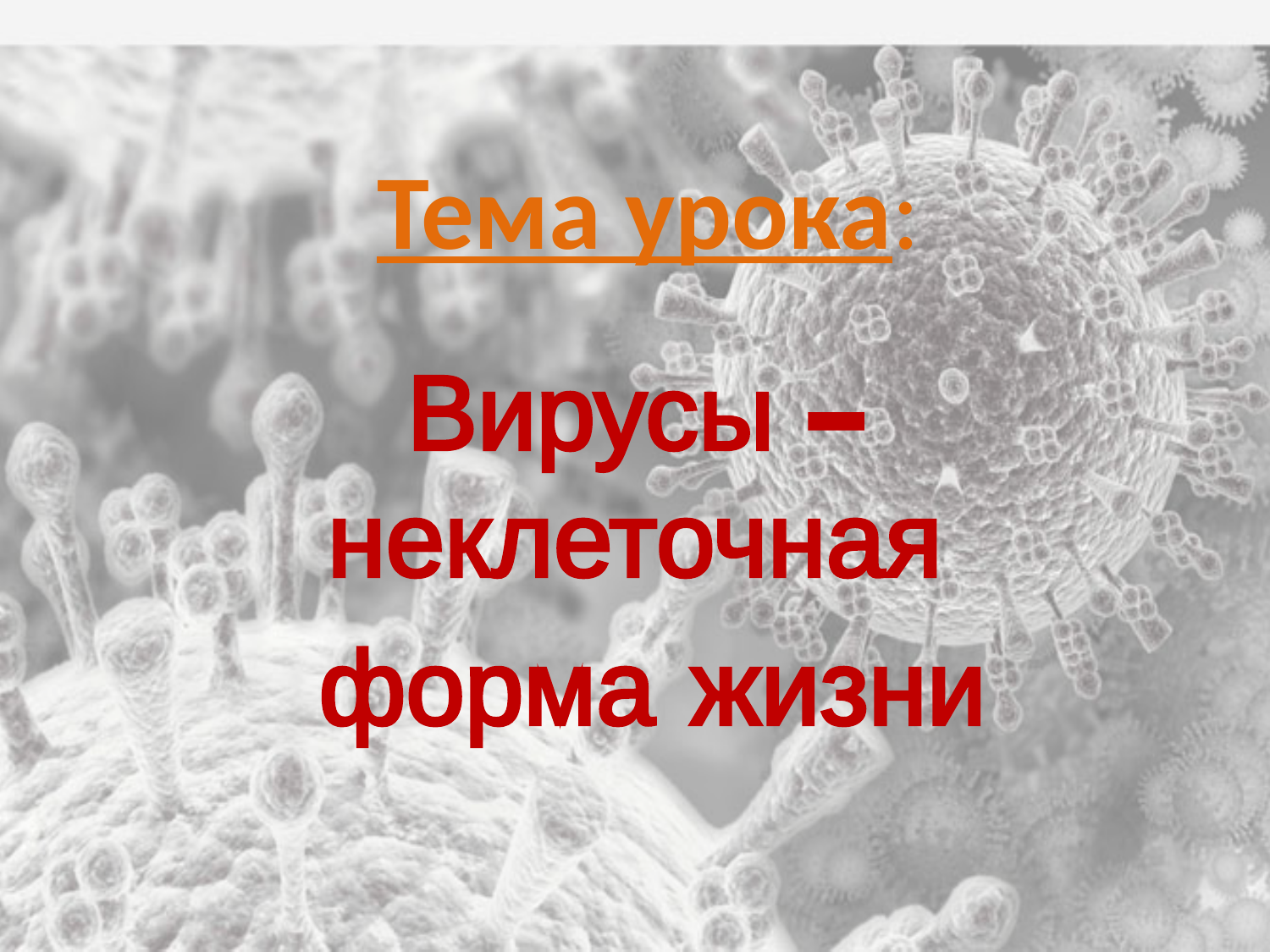

# Тема урока:
Вирусы – неклеточная
 форма жизни